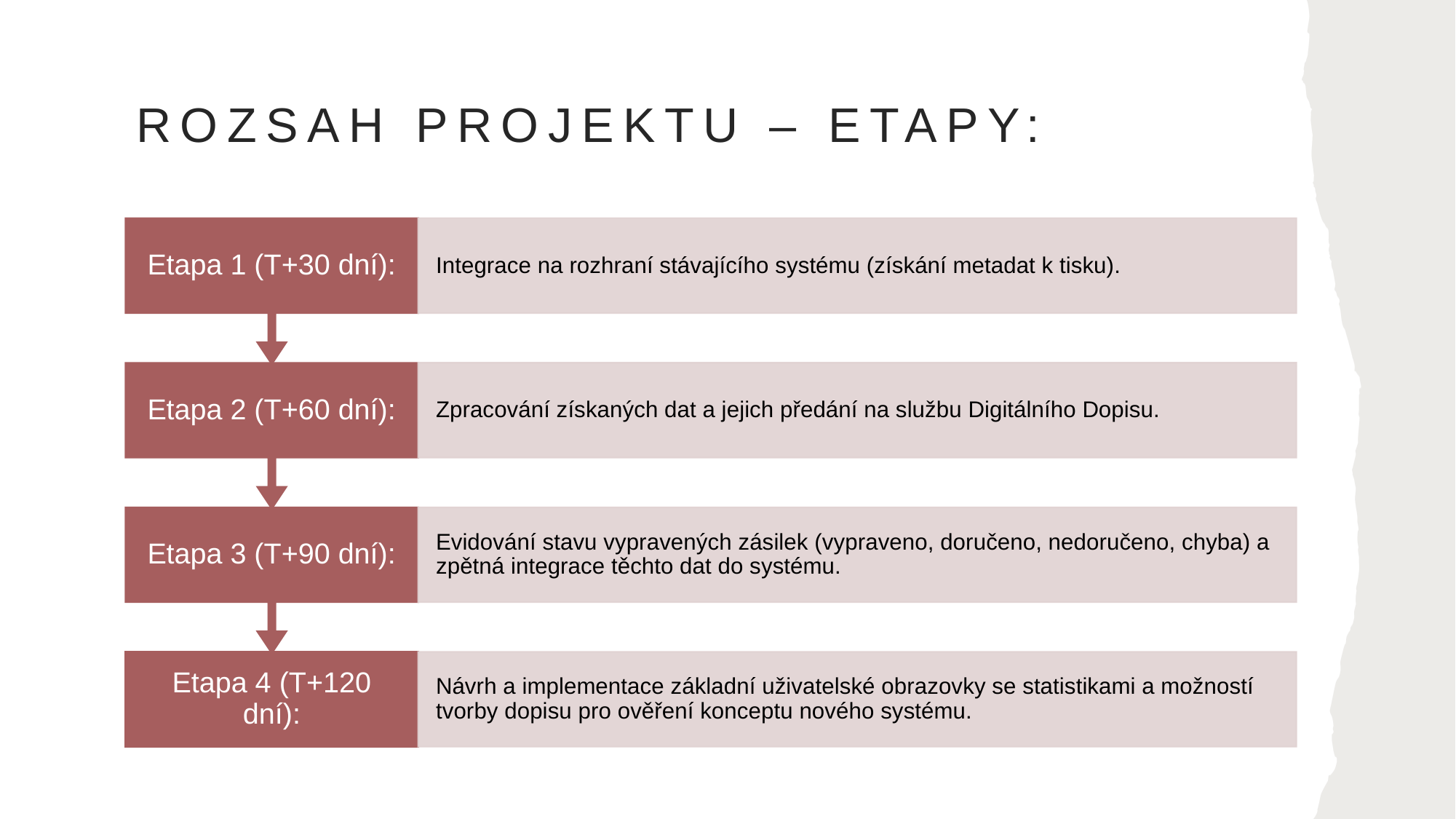

# Rozsah projektu – Etapy:
Etapa 4 (T+120 dní):
Návrh a implementace základní uživatelské obrazovky se statistikami a možností tvorby dopisu pro ověření konceptu nového systému.
Etapa 3 (T+90 dní):
Evidování stavu vypravených zásilek (vypraveno, doručeno, nedoručeno, chyba) a zpětná integrace těchto dat do systému.
Etapa 2 (T+60 dní):
Zpracování získaných dat a jejich předání na službu Digitálního Dopisu.
Etapa 1 (T+30 dní):
Integrace na rozhraní stávajícího systému (získání metadat k tisku).